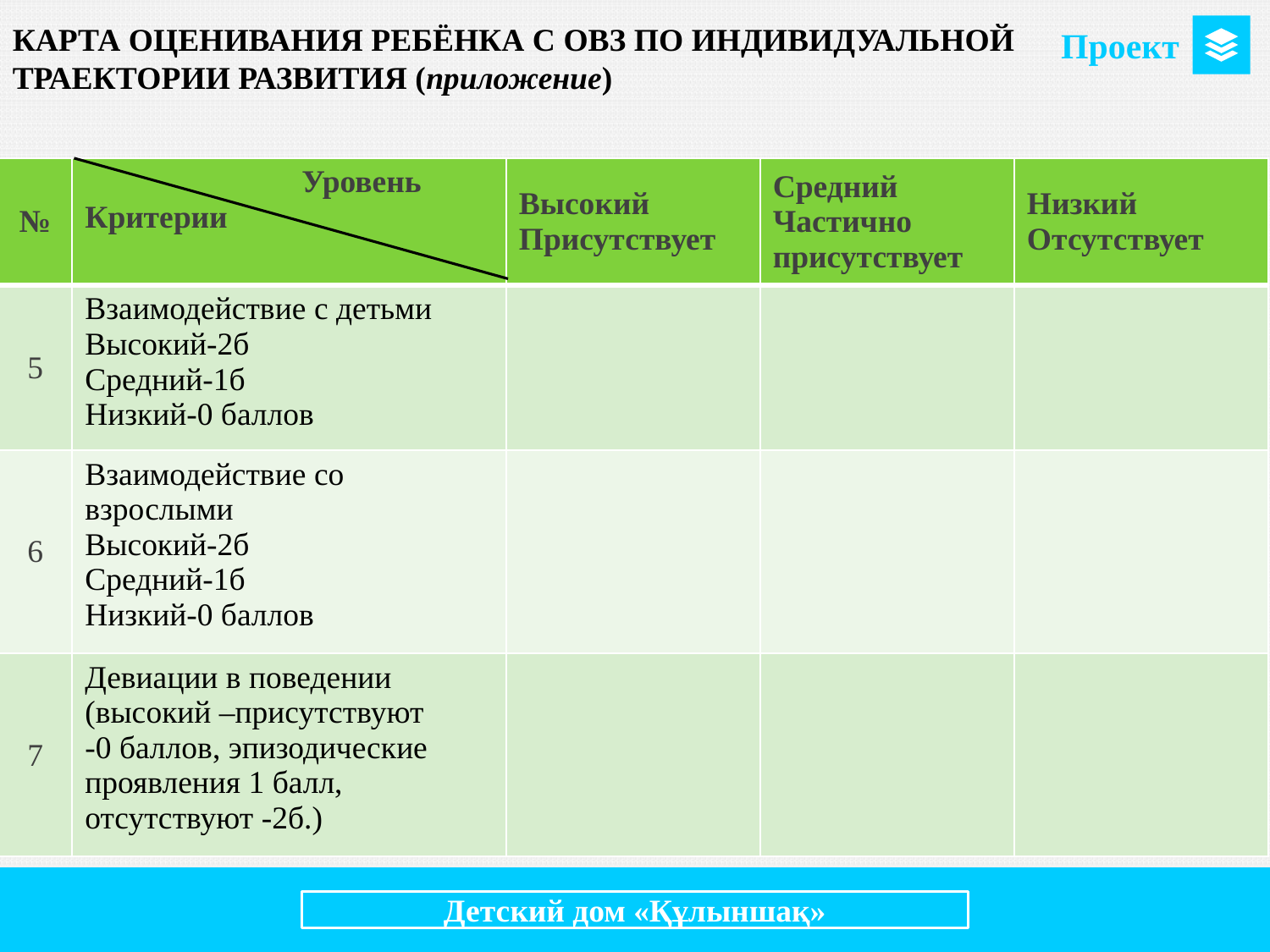

КАРТА ОЦЕНИВАНИЯ РЕБЁНКА С ОВЗ ПО ИНДИВИДУАЛЬНОЙ ТРАЕКТОРИИ РАЗВИТИЯ (приложение)

Проект
| № | Уровень Критерии | Высокий Присутствует | Средний Частично присутствует | Низкий Отсутствует |
| --- | --- | --- | --- | --- |
| 5 | Взаимодействие с детьми Высокий-2б Средний-1б Низкий-0 баллов |  |  |  |
| 6 | Взаимодействие со взрослыми Высокий-2б Средний-1б Низкий-0 баллов |  |  |  |
| 7 | Девиации в поведении (высокий –присутствуют -0 баллов, эпизодические проявления 1 балл, отсутствуют -2б.) |  |  |  |

Детский дом «Құлыншақ»